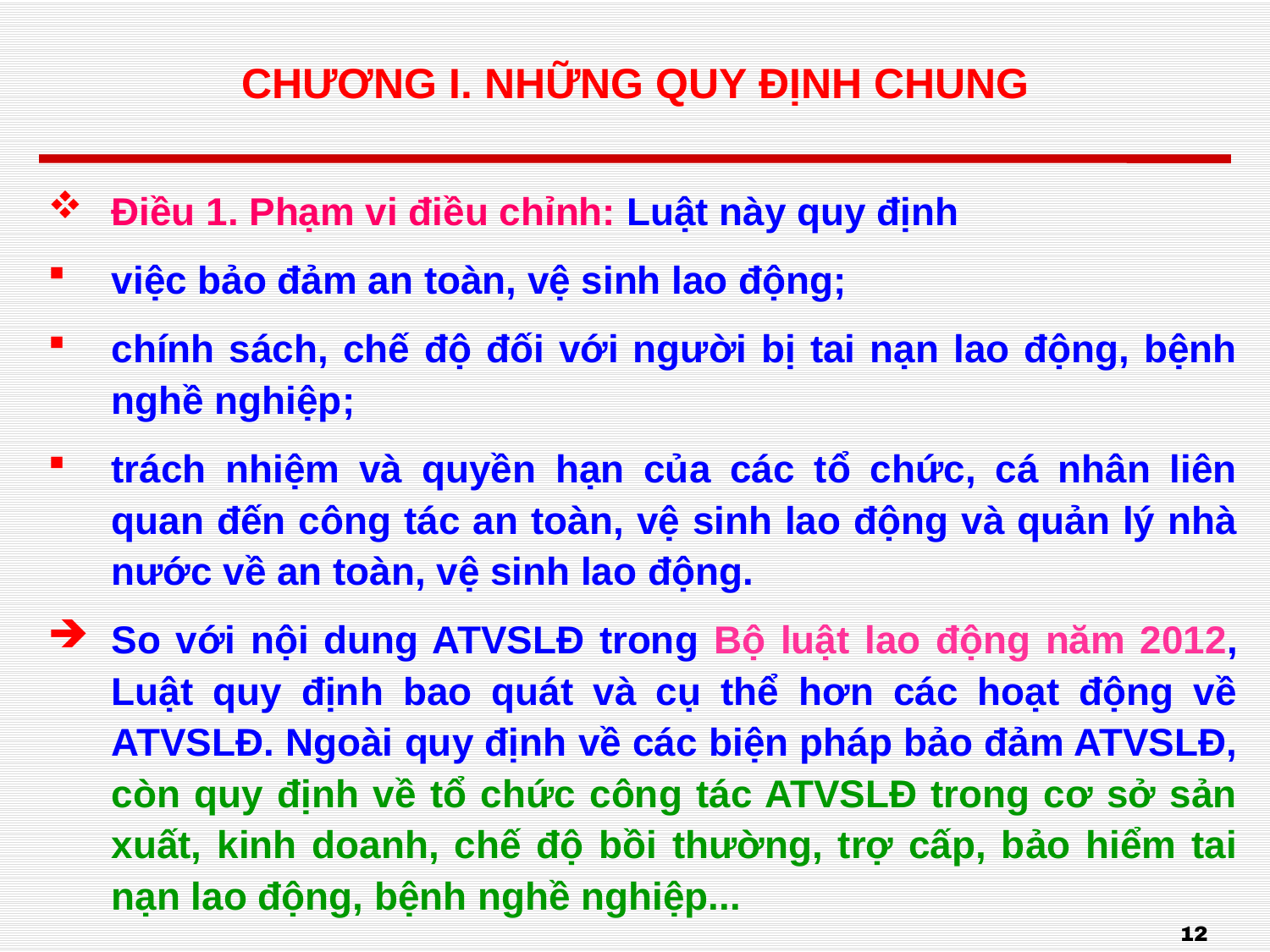

# CHƯƠNG I. NHỮNG QUY ĐỊNH CHUNG
Điều 1. Phạm vi điều chỉnh: Luật này quy định
việc bảo đảm an toàn, vệ sinh lao động;
chính sách, chế độ đối với người bị tai nạn lao động, bệnh nghề nghiệp;
trách nhiệm và quyền hạn của các tổ chức, cá nhân liên quan đến công tác an toàn, vệ sinh lao động và quản lý nhà nước về an toàn, vệ sinh lao động.
So với nội dung ATVSLĐ trong Bộ luật lao động năm 2012, Luật quy định bao quát và cụ thể hơn các hoạt động về ATVSLĐ. Ngoài quy định về các biện pháp bảo đảm ATVSLĐ, còn quy định về tổ chức công tác ATVSLĐ trong cơ sở sản xuất, kinh doanh, chế độ bồi thường, trợ cấp, bảo hiểm tai nạn lao động, bệnh nghề nghiệp...